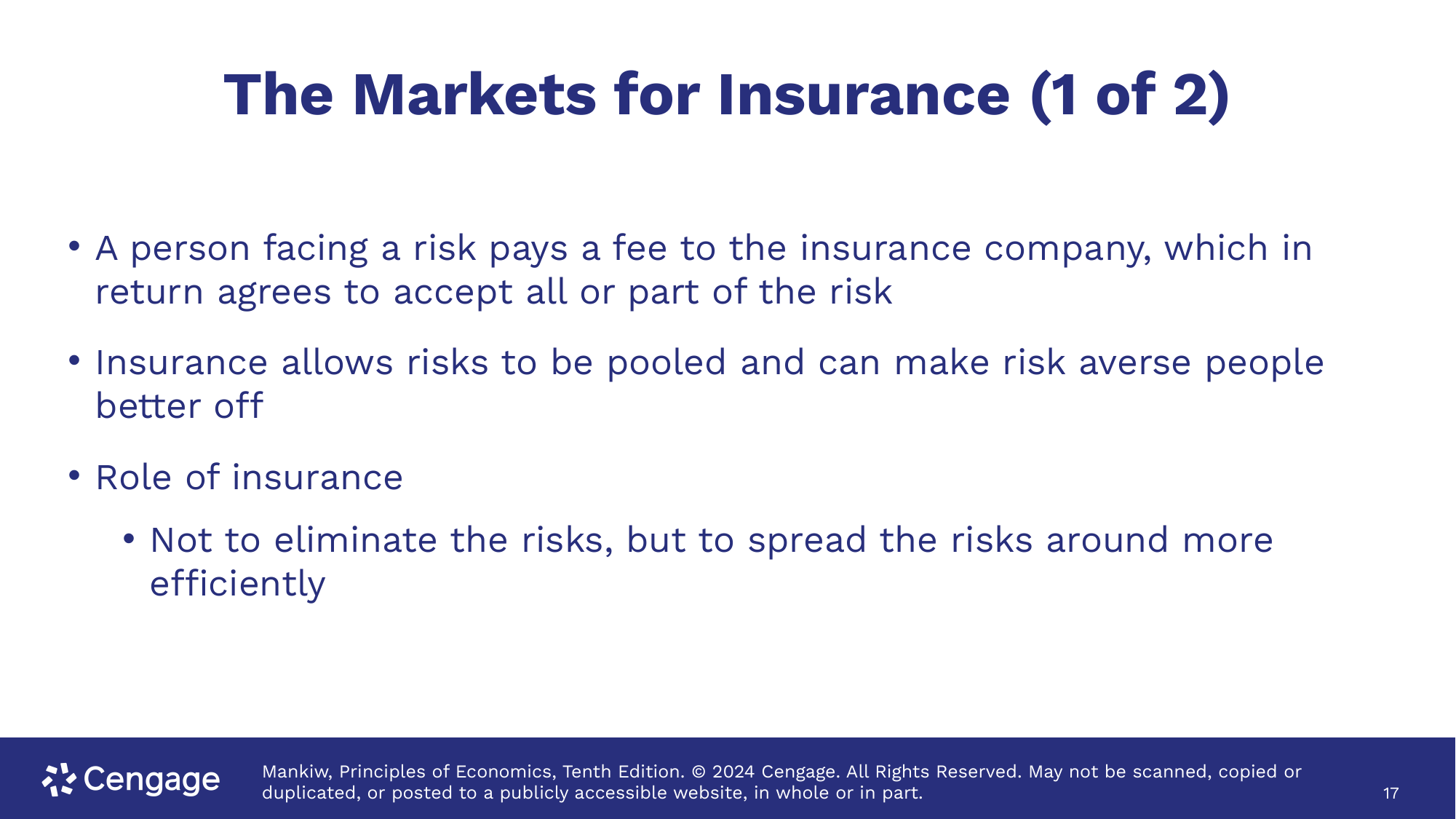

# The Markets for Insurance (1 of 2)
A person facing a risk pays a fee to the insurance company, which in return agrees to accept all or part of the risk
Insurance allows risks to be pooled and can make risk averse people better off
Role of insurance
Not to eliminate the risks, but to spread the risks around more efficiently